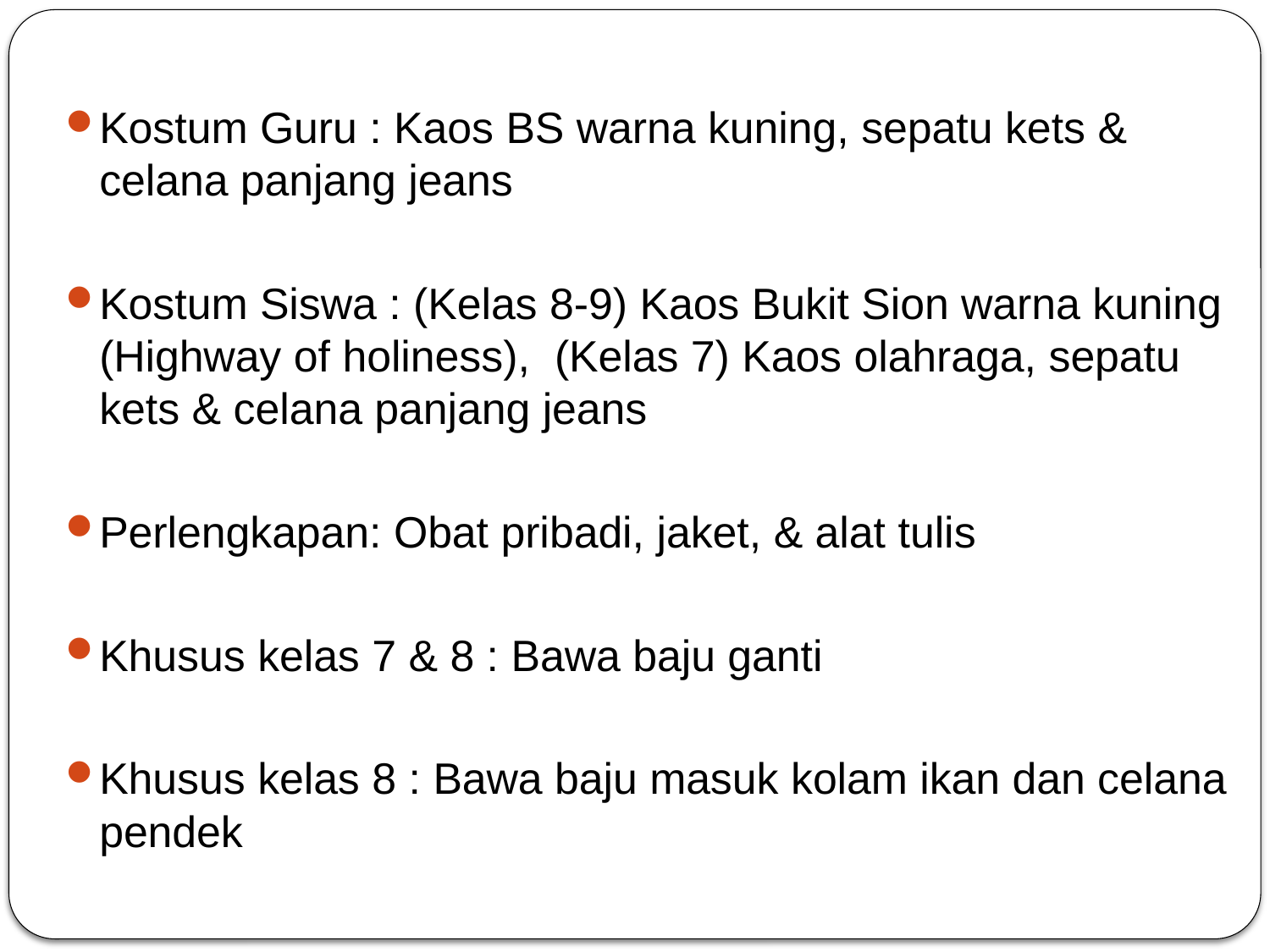

Kostum Guru : Kaos BS warna kuning, sepatu kets & celana panjang jeans

Kostum Siswa : (Kelas 8-9) Kaos Bukit Sion warna kuning (Highway of holiness),  (Kelas 7) Kaos olahraga, sepatu kets & celana panjang jeans

Perlengkapan: Obat pribadi, jaket, & alat tulis

Khusus kelas 7 & 8 : Bawa baju ganti

Khusus kelas 8 : Bawa baju masuk kolam ikan dan celana pendek